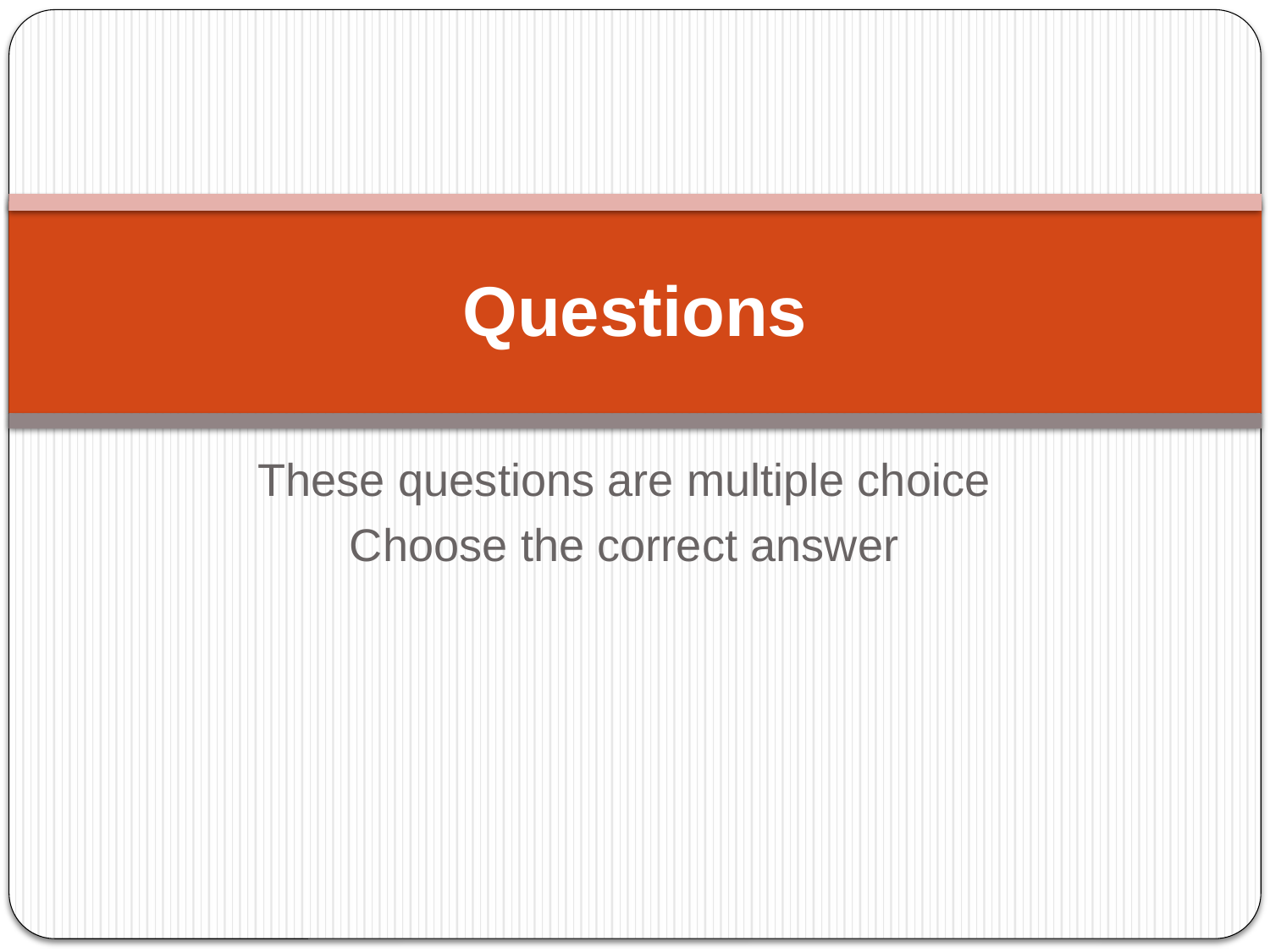

# Questions
These questions are multiple choice
Choose the correct answer